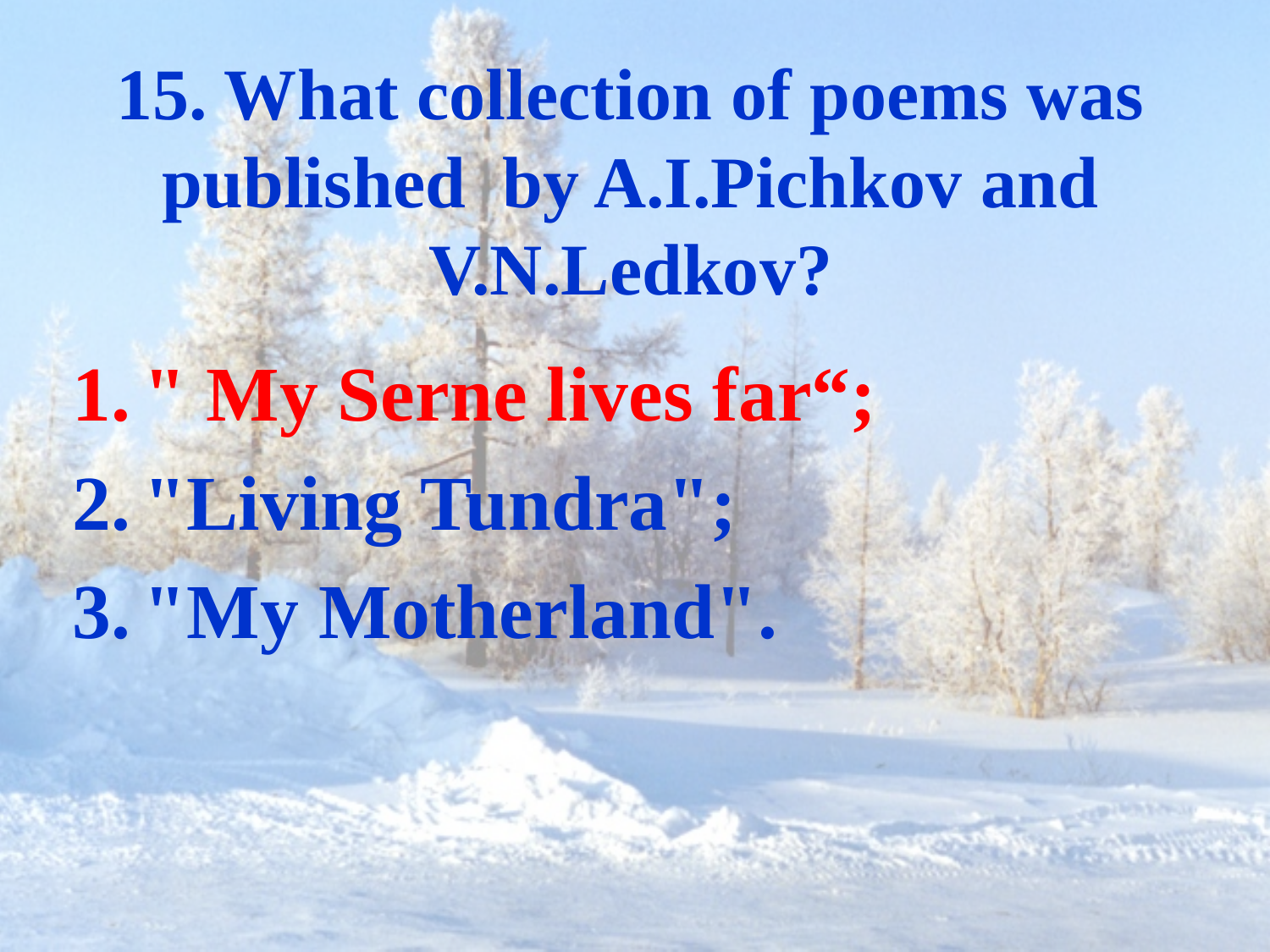

# 15. What collection of poems was published  by A.I.Pichkov and V.N.Ledkov?
" My Serne lives far“;
"Living Tundra";
"My Motherland".